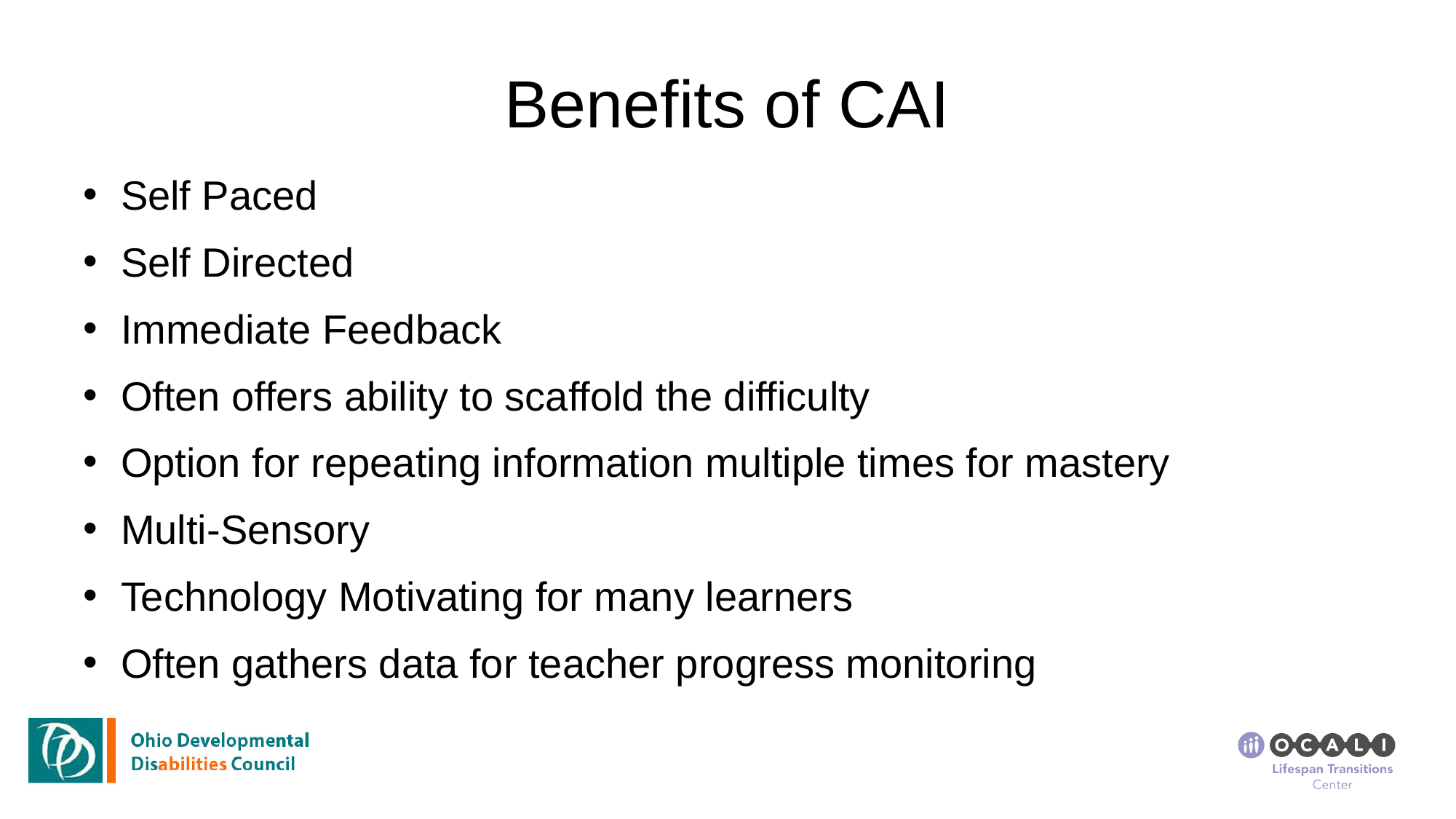

# Benefits of CAI
Self Paced
Self Directed
Immediate Feedback
Often offers ability to scaffold the difficulty
Option for repeating information multiple times for mastery
Multi-Sensory
Technology Motivating for many learners
Often gathers data for teacher progress monitoring